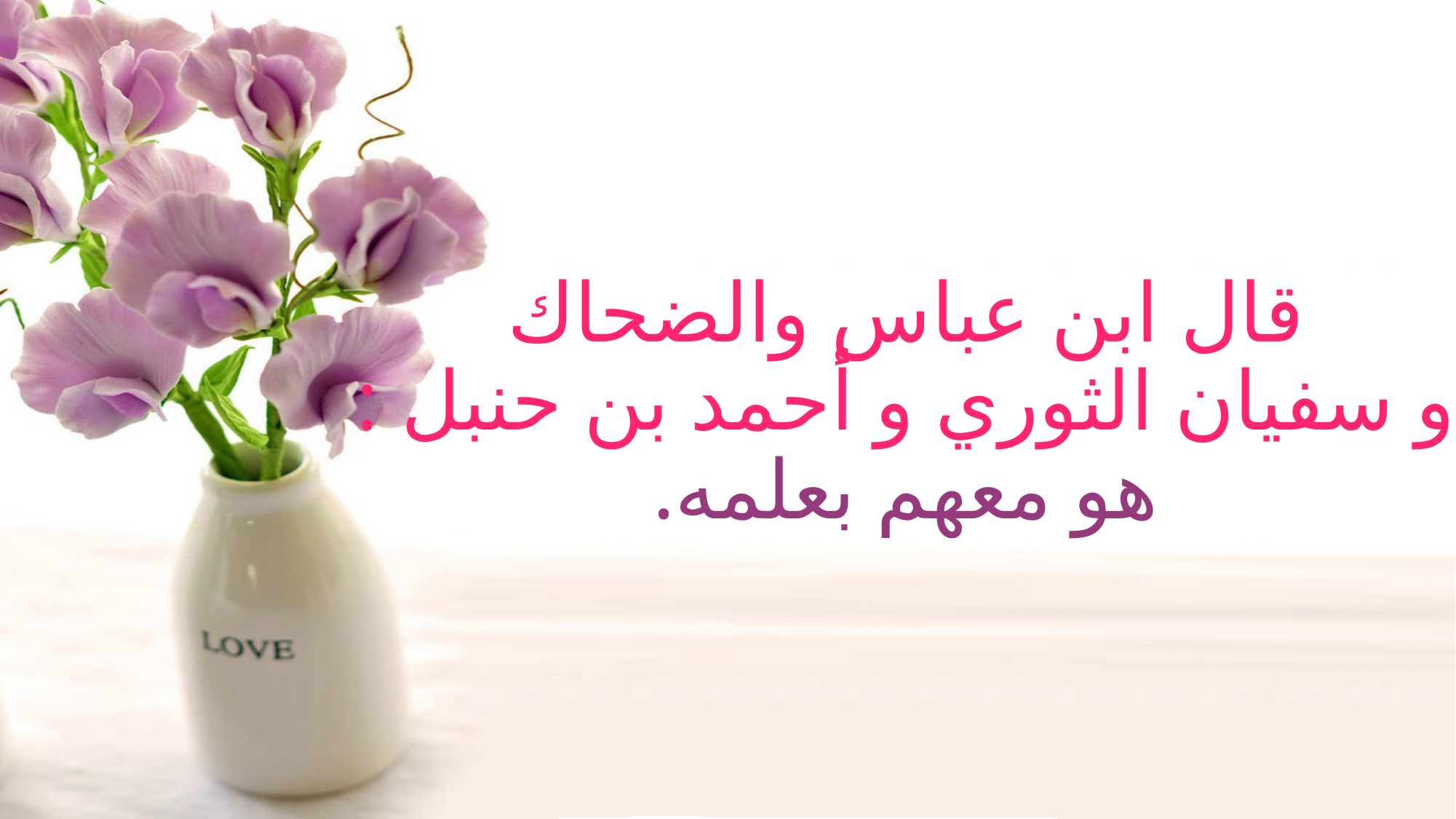

# قال ابن عباس والضحاك و سفيان الثوري و أحمد بن حنبل : هو معهم بعلمه.